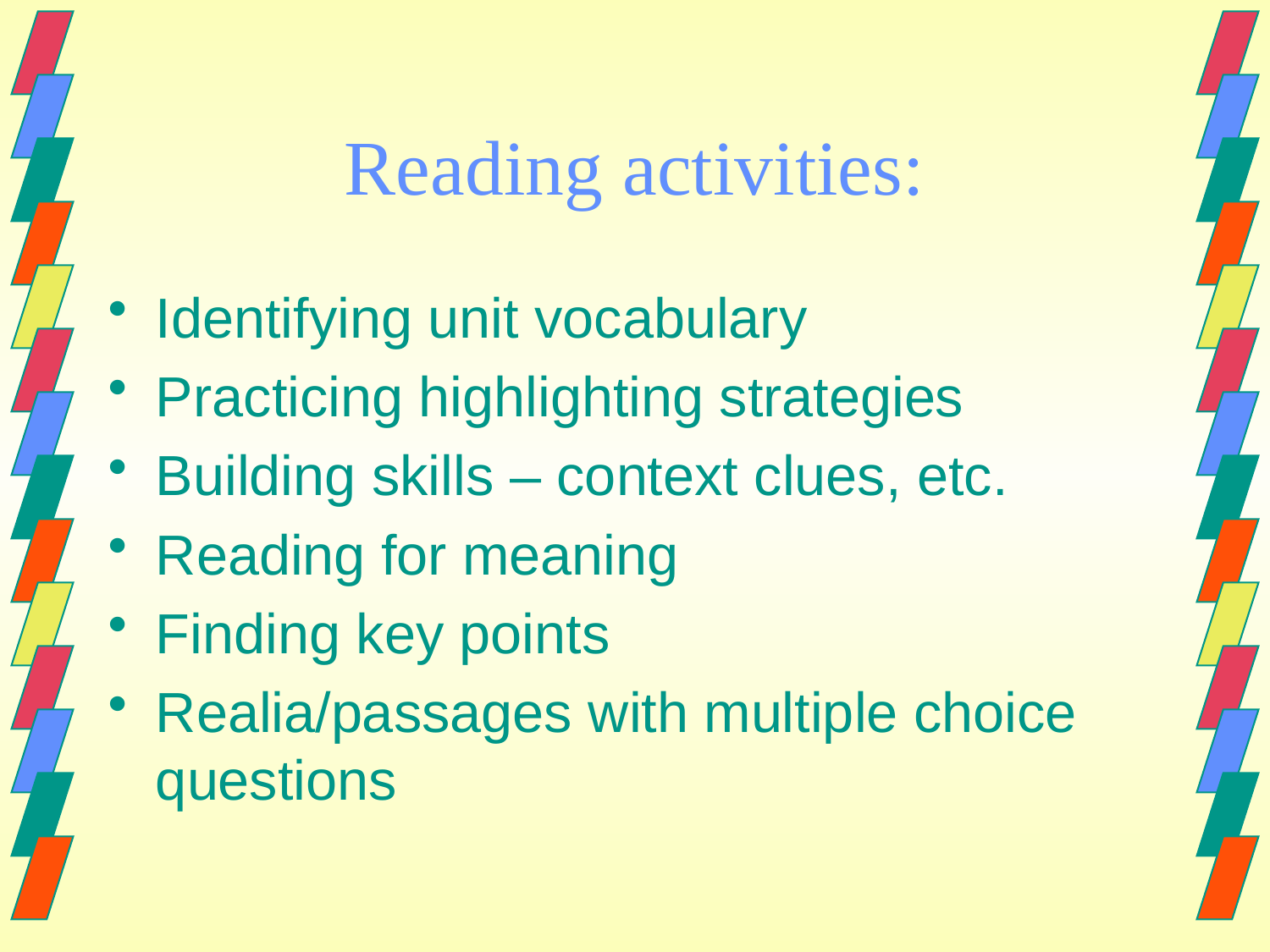

# Reading activities:
Identifying unit vocabulary
Practicing highlighting strategies
Building skills – context clues, etc.
Reading for meaning
Finding key points
Realia/passages with multiple choice questions